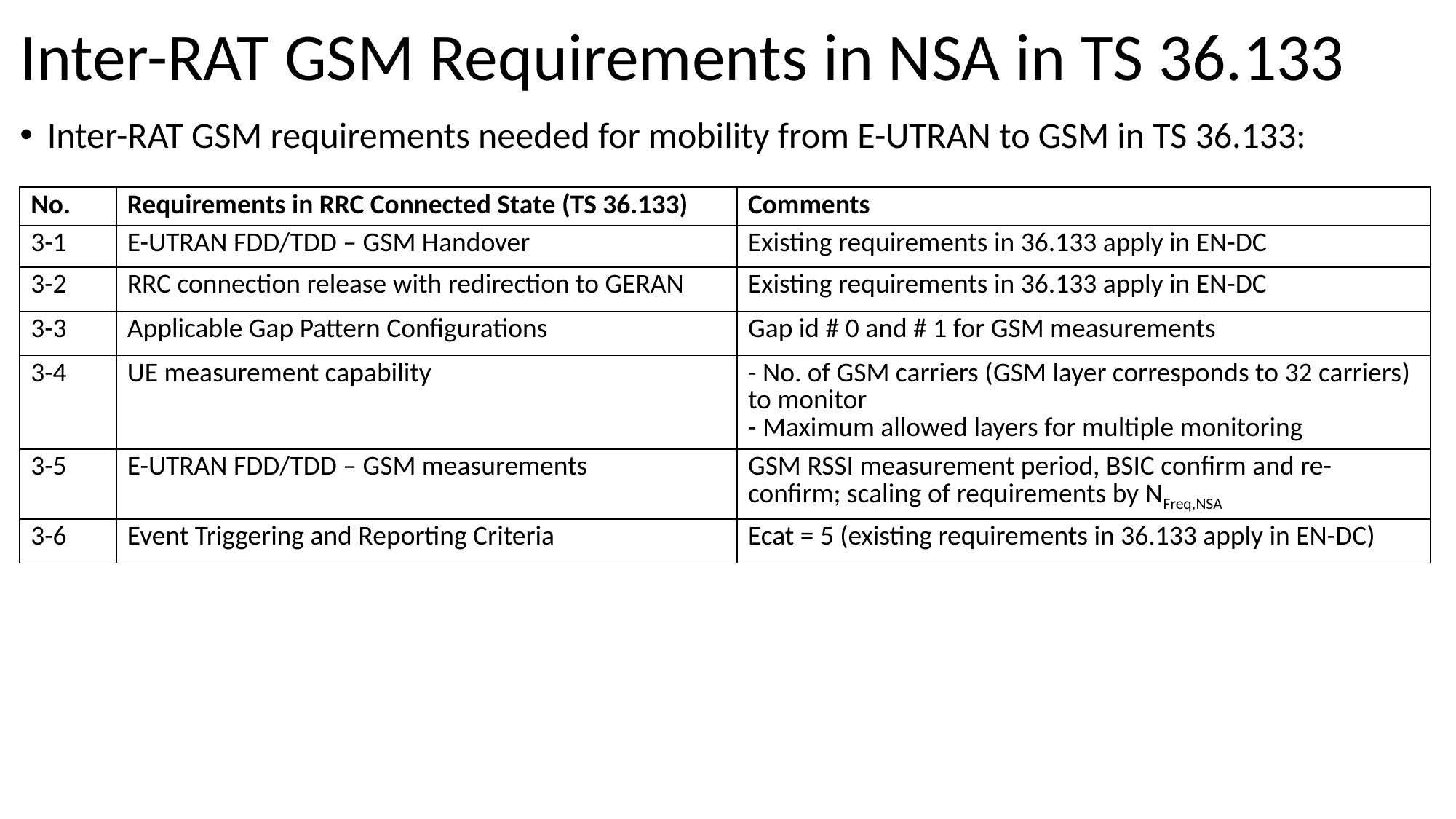

# Inter-RAT GSM Requirements in NSA in TS 36.133
Inter-RAT GSM requirements needed for mobility from E-UTRAN to GSM in TS 36.133:
| No. | Requirements in RRC Connected State (TS 36.133) | Comments |
| --- | --- | --- |
| 3-1 | E-UTRAN FDD/TDD – GSM Handover | Existing requirements in 36.133 apply in EN-DC |
| 3-2 | RRC connection release with redirection to GERAN | Existing requirements in 36.133 apply in EN-DC |
| 3-3 | Applicable Gap Pattern Configurations | Gap id # 0 and # 1 for GSM measurements |
| 3-4 | UE measurement capability | - No. of GSM carriers (GSM layer corresponds to 32 carriers) to monitor - Maximum allowed layers for multiple monitoring |
| 3-5 | E-UTRAN FDD/TDD – GSM measurements | GSM RSSI measurement period, BSIC confirm and re-confirm; scaling of requirements by NFreq,NSA |
| 3-6 | Event Triggering and Reporting Criteria | Ecat = 5 (existing requirements in 36.133 apply in EN-DC) |